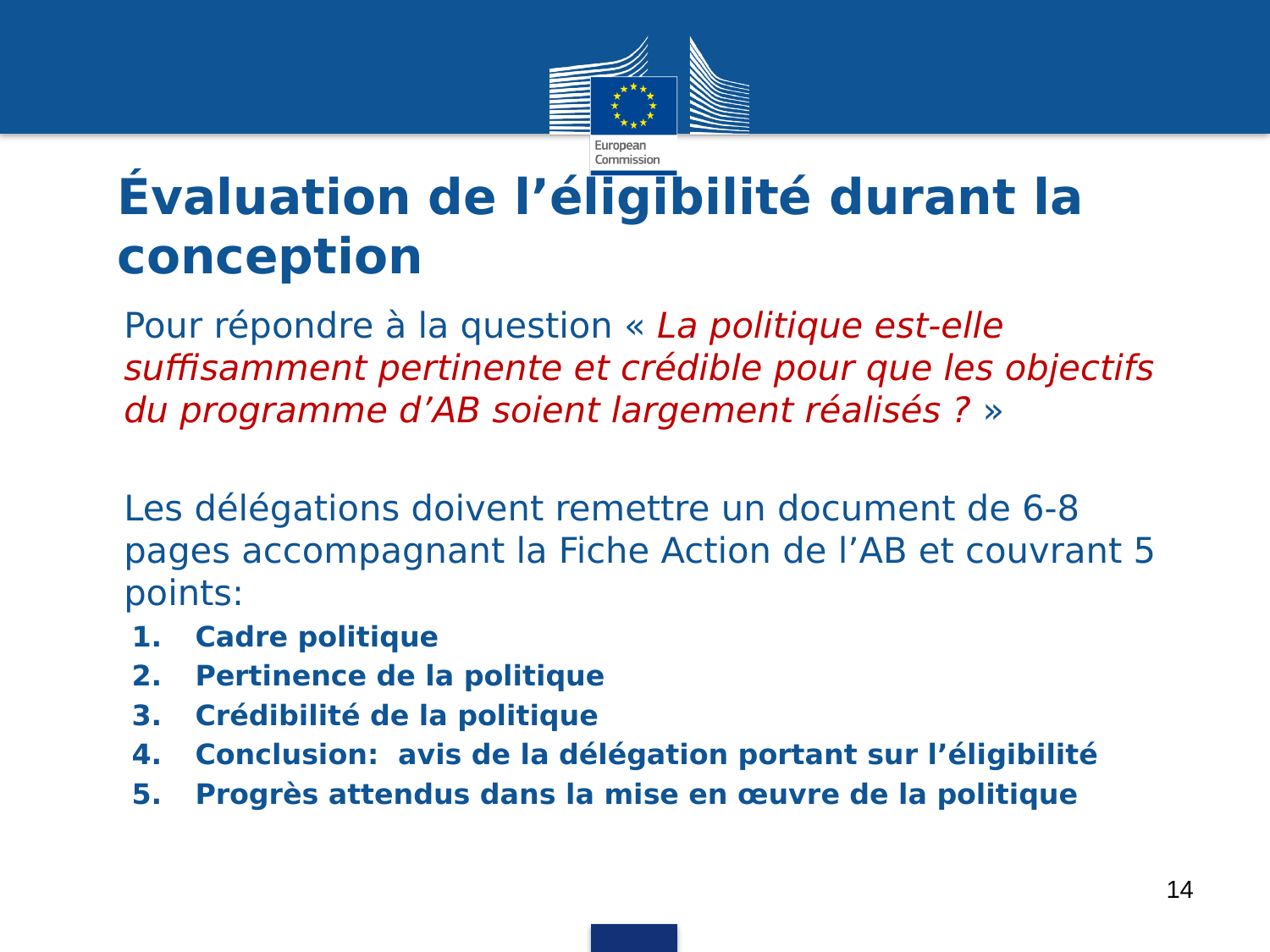

# Évaluation de l’éligibilité durant la conception
Pour répondre à la question « La politique est-elle suffisamment pertinente et crédible pour que les objectifs du programme d’AB soient largement réalisés ? »

Les délégations doivent remettre un document de 6-8 pages accompagnant la Fiche Action de l’AB et couvrant 5 points:
Cadre politique
Pertinence de la politique
Crédibilité de la politique
Conclusion:  avis de la délégation portant sur l’éligibilité
Progrès attendus dans la mise en œuvre de la politique

14